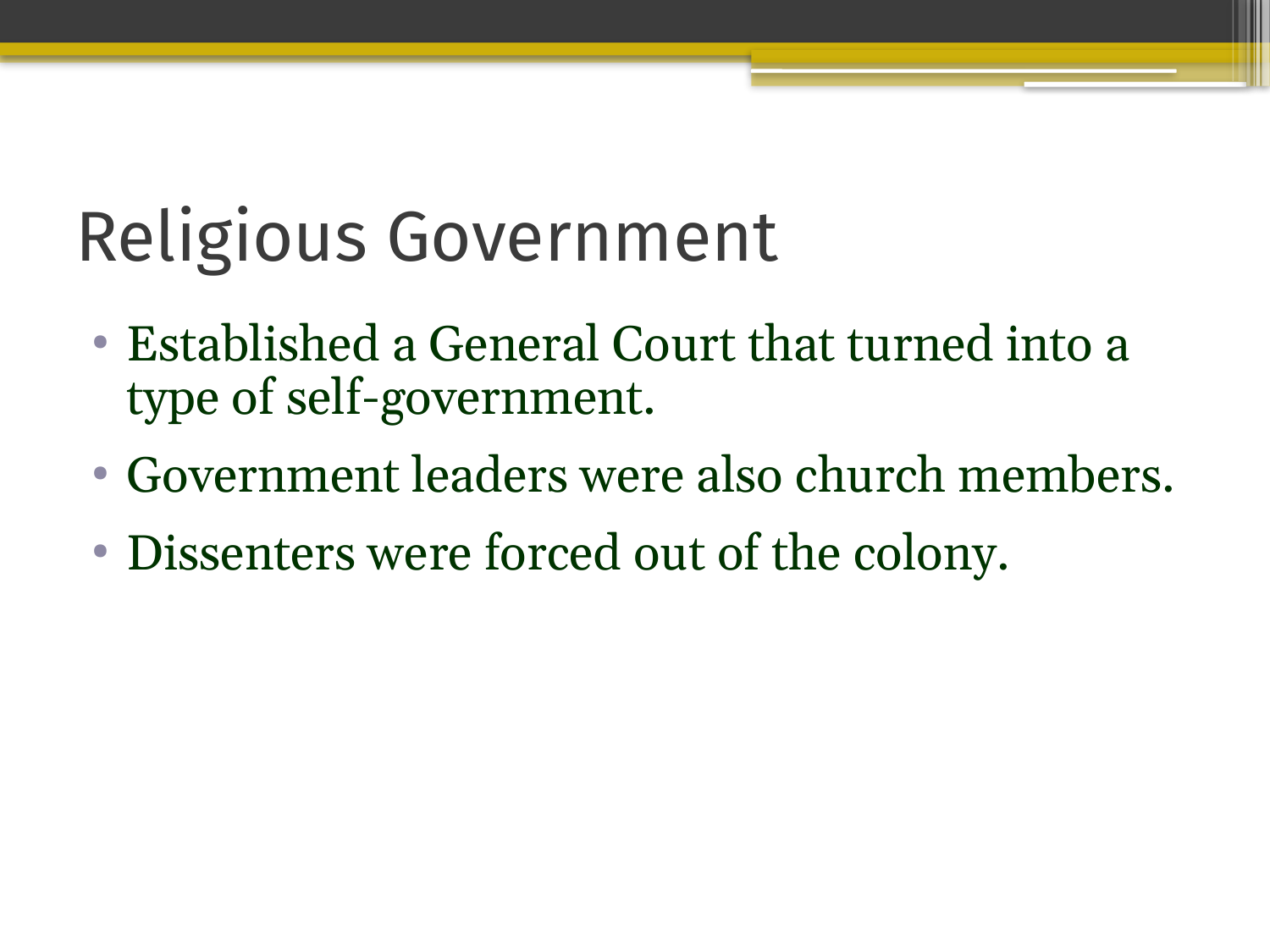

# Religious Government
Established a General Court that turned into a type of self-government.
Government leaders were also church members.
Dissenters were forced out of the colony.